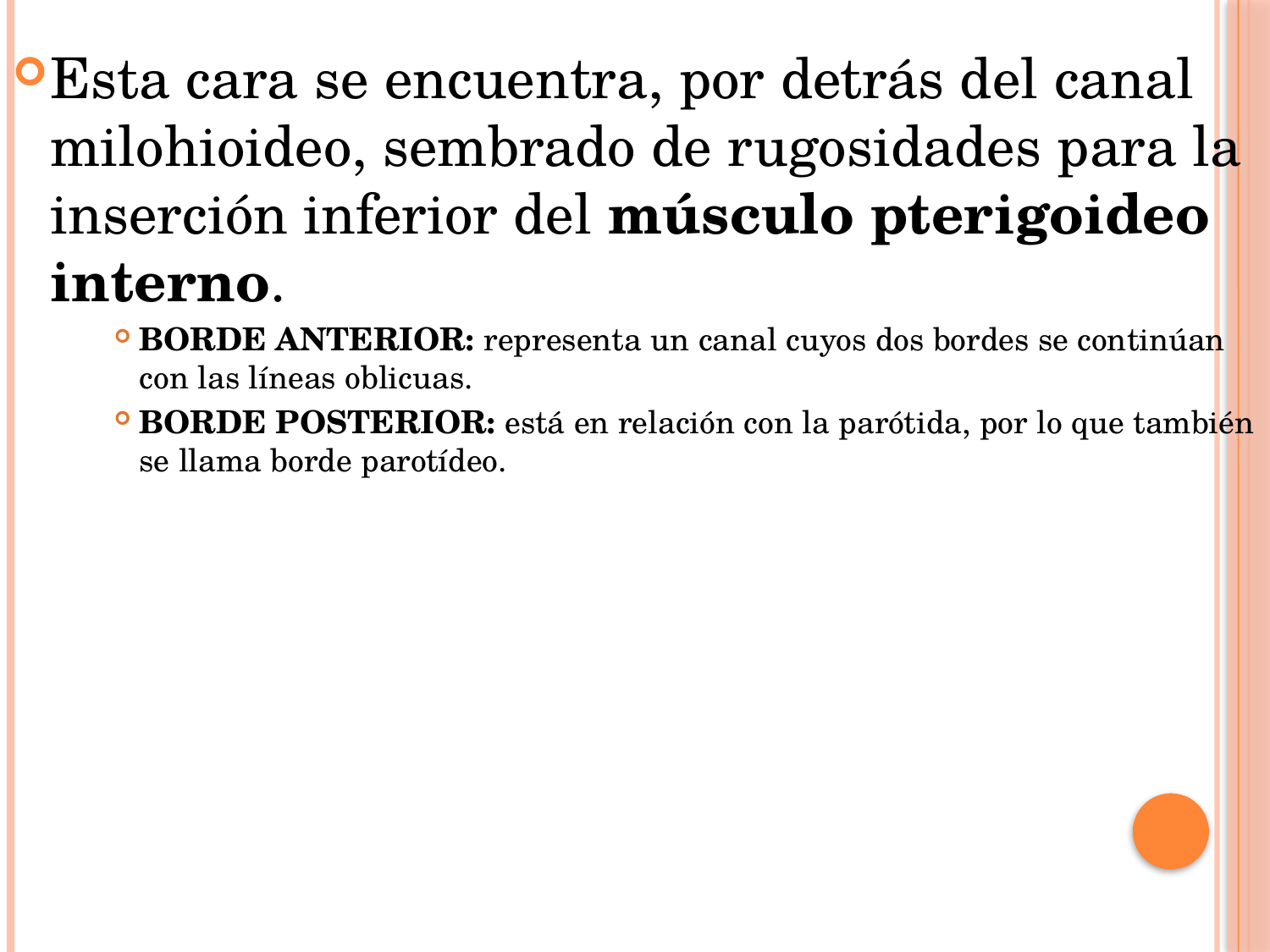

Esta cara se encuentra, por detrás del canal milohioideo, sembrado de rugosidades para la inserción inferior del músculo pterigoideo interno.
BORDE ANTERIOR: representa un canal cuyos dos bordes se continúan con las líneas oblicuas.
BORDE POSTERIOR: está en relación con la parótida, por lo que también se llama borde parotídeo.